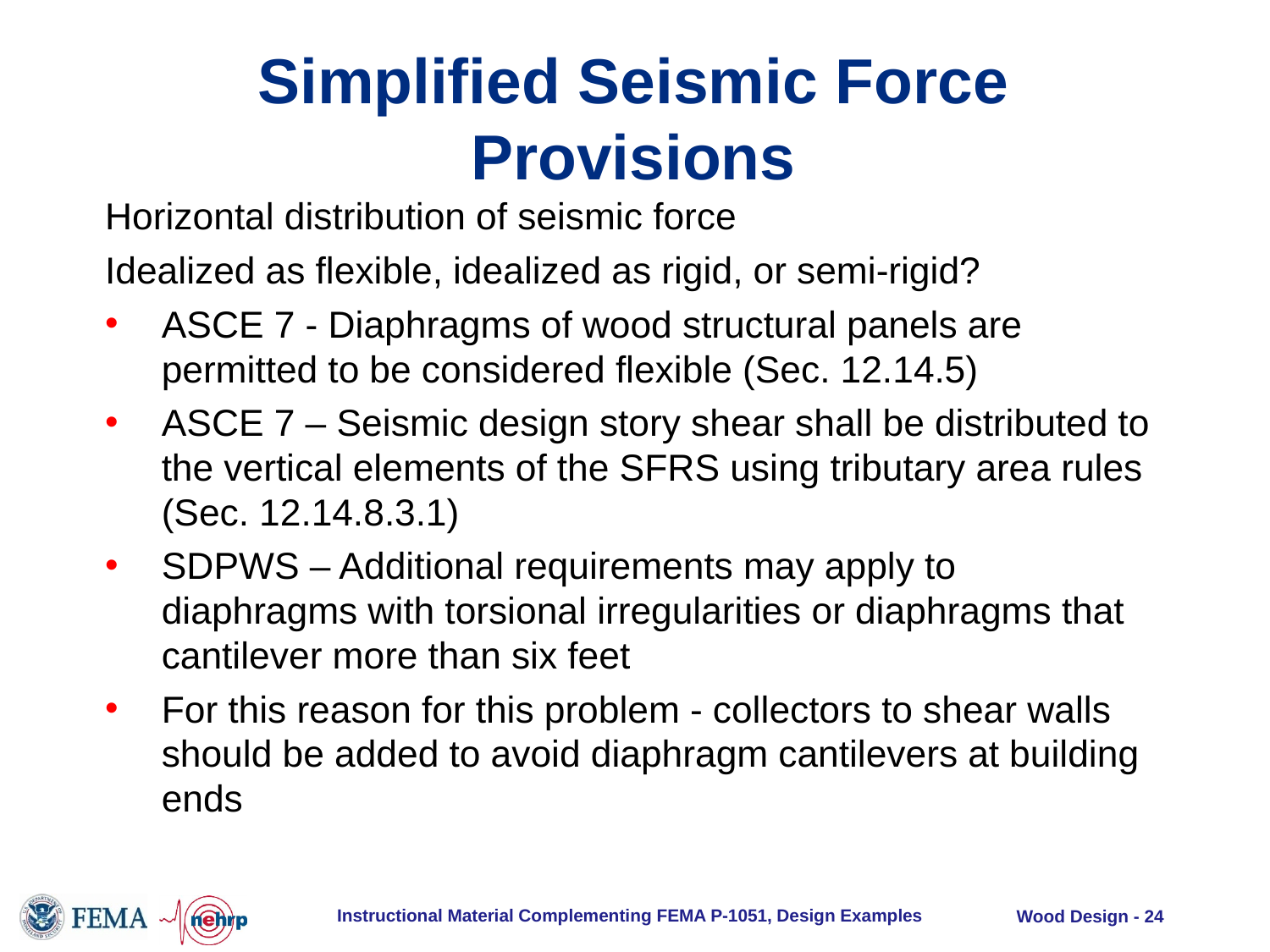

# Simplified Seismic Force Provisions
Horizontal distribution of seismic force
Idealized as flexible, idealized as rigid, or semi-rigid?
ASCE 7 - Diaphragms of wood structural panels are permitted to be considered flexible (Sec. 12.14.5)
ASCE 7 – Seismic design story shear shall be distributed to the vertical elements of the SFRS using tributary area rules (Sec. 12.14.8.3.1)
SDPWS – Additional requirements may apply to diaphragms with torsional irregularities or diaphragms that cantilever more than six feet
For this reason for this problem - collectors to shear walls should be added to avoid diaphragm cantilevers at building ends